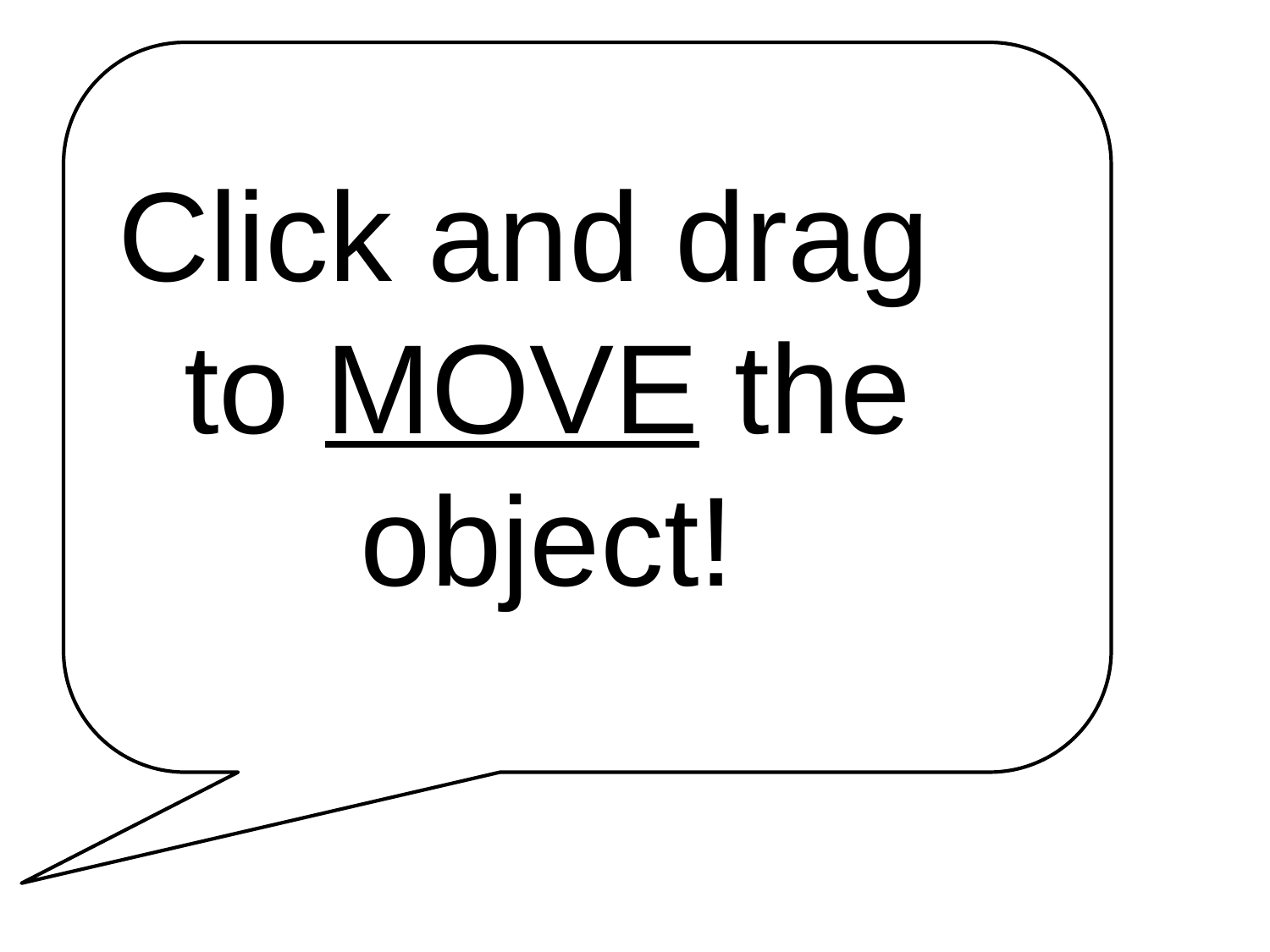

Click and drag to MOVE the object!